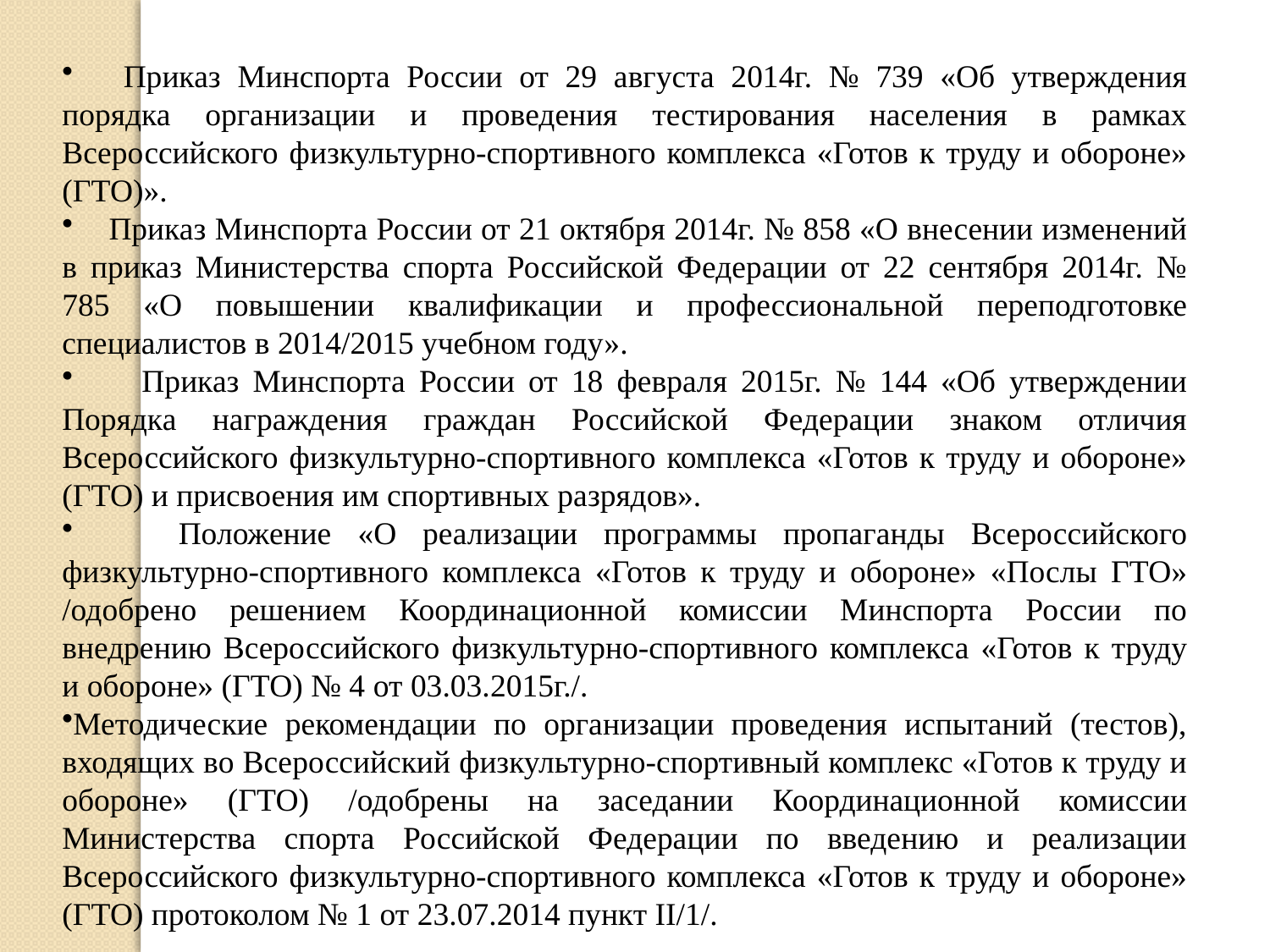

Приказ Минспорта России от 29 августа 2014г. № 739 «Об утверждения порядка организации и проведения тестирования населения в рамках Всероссийского физкультурно-спортивного комплекса «Готов к труду и обороне» (ГТО)».
    Приказ Минспорта России от 21 октября 2014г. № 858 «О внесении изменений в приказ Министерства спорта Российской Федерации от 22 сентября 2014г. № 785 «О повышении квалификации и профессиональной переподготовке специалистов в 2014/2015 учебном году».
     Приказ Минспорта России от 18 февраля 2015г. № 144 «Об утверждении Порядка награждения граждан Российской Федерации знаком отличия Всероссийского физкультурно-спортивного комплекса «Готов к труду и обороне» (ГТО) и присвоения им спортивных разрядов».
    Положение «О реализации программы пропаганды Всероссийского физкультурно-спортивного комплекса «Готов к труду и обороне» «Послы ГТО» /одобрено решением Координационной комиссии Минспорта России по внедрению Всероссийского физкультурно-спортивного комплекса «Готов к труду и обороне» (ГТО) № 4 от 03.03.2015г./.
Методические рекомендации по организации проведения испытаний (тестов), входящих во Всероссийский физкультурно-спортивный комплекс «Готов к труду и обороне» (ГТО) /одобрены на заседании Координационной комиссии Министерства спорта Российской Федерации по введению и реализации Всероссийского физкультурно-спортивного комплекса «Готов к труду и обороне» (ГТО) протоколом № 1 от 23.07.2014 пункт II/1/.